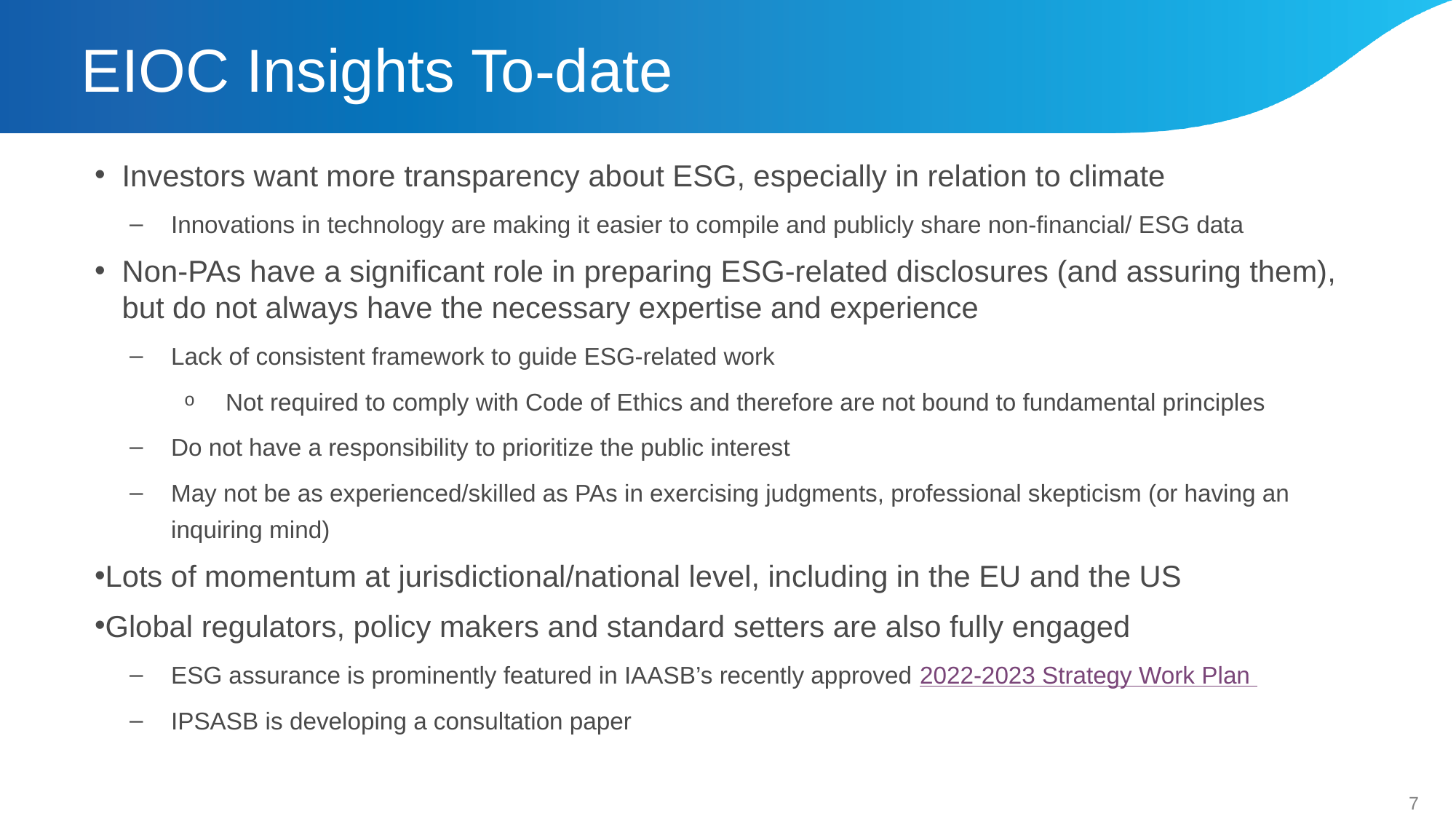

# EIOC Insights To-date
Investors want more transparency about ESG, especially in relation to climate
Innovations in technology are making it easier to compile and publicly share non-financial/ ESG data
Non-PAs have a significant role in preparing ESG-related disclosures (and assuring them), but do not always have the necessary expertise and experience
Lack of consistent framework to guide ESG-related work
Not required to comply with Code of Ethics and therefore are not bound to fundamental principles
Do not have a responsibility to prioritize the public interest
May not be as experienced/skilled as PAs in exercising judgments, professional skepticism (or having an inquiring mind)
Lots of momentum at jurisdictional/national level, including in the EU and the US
Global regulators, policy makers and standard setters are also fully engaged
ESG assurance is prominently featured in IAASB’s recently approved 2022-2023 Strategy Work Plan
IPSASB is developing a consultation paper

7